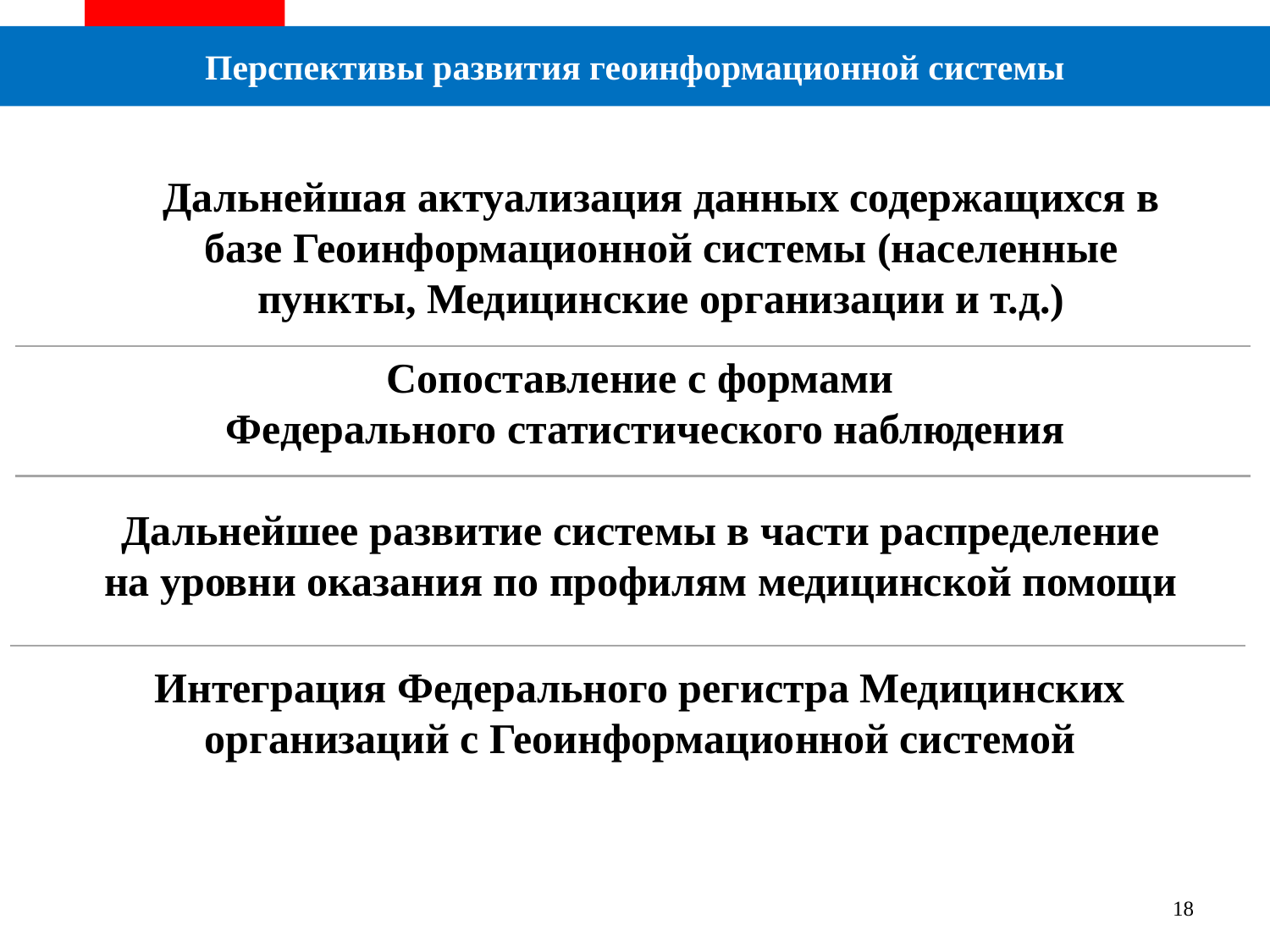

Перспективы развития геоинформационной системы

Дальнейшая актуализация данных содержащихся в базе Геоинформационной системы (населенные пункты, Медицинские организации и т.д.)
Сопоставление с формами
 Федерального статистического наблюдения
Дальнейшее развитие системы в части распределение на уровни оказания по профилям медицинской помощи
Интеграция Федерального регистра Медицинских организаций с Геоинформационной системой
18